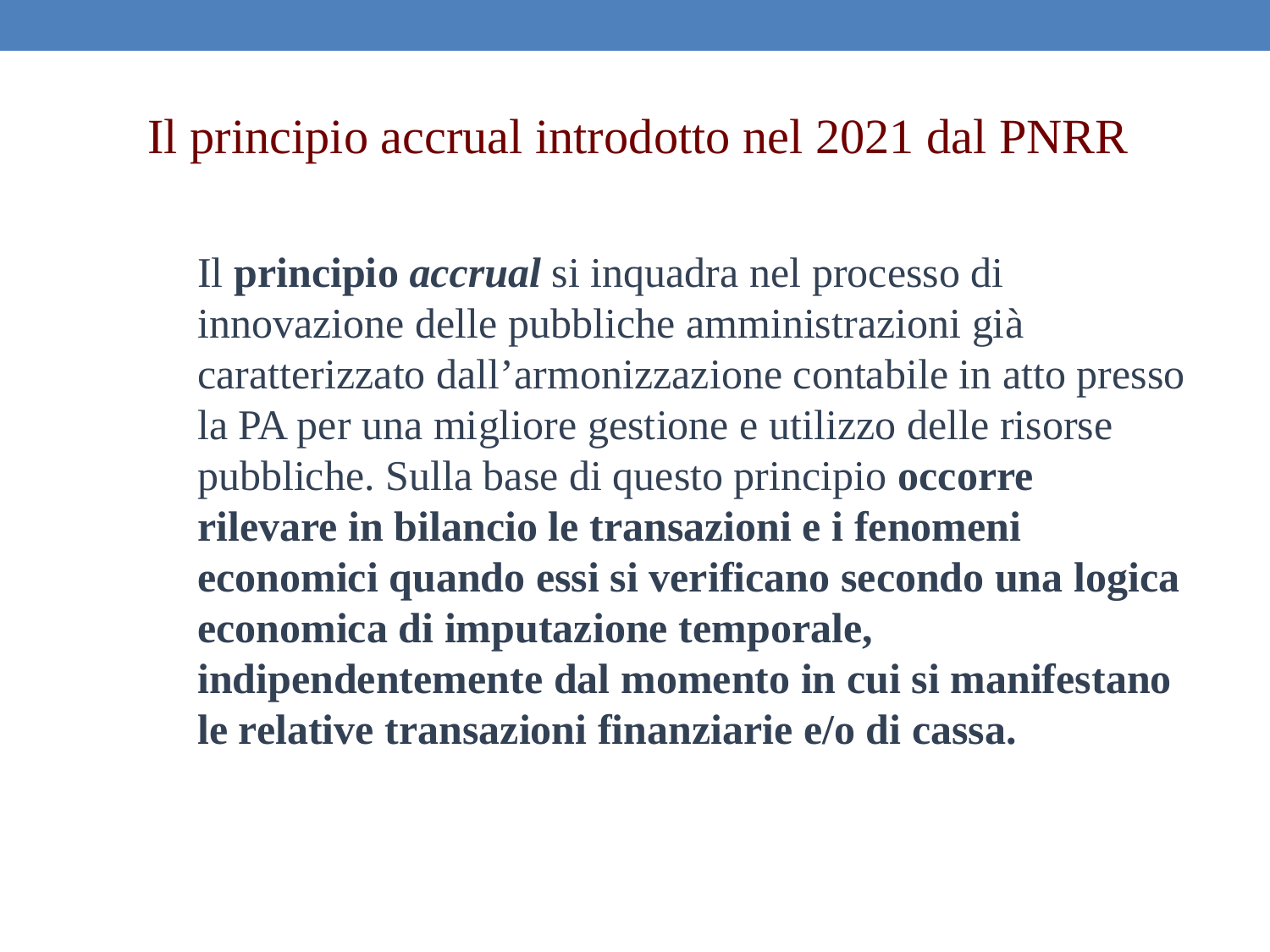

Il principio accrual introdotto nel 2021 dal PNRR
Il principio accrual si inquadra nel processo di innovazione delle pubbliche amministrazioni già caratterizzato dall’armonizzazione contabile in atto presso la PA per una migliore gestione e utilizzo delle risorse pubbliche. Sulla base di questo principio occorre  rilevare in bilancio le transazioni e i fenomeni economici quando essi si verificano secondo una logica economica di imputazione temporale, indipendentemente dal momento in cui si manifestano le relative transazioni finanziarie e/o di cassa.